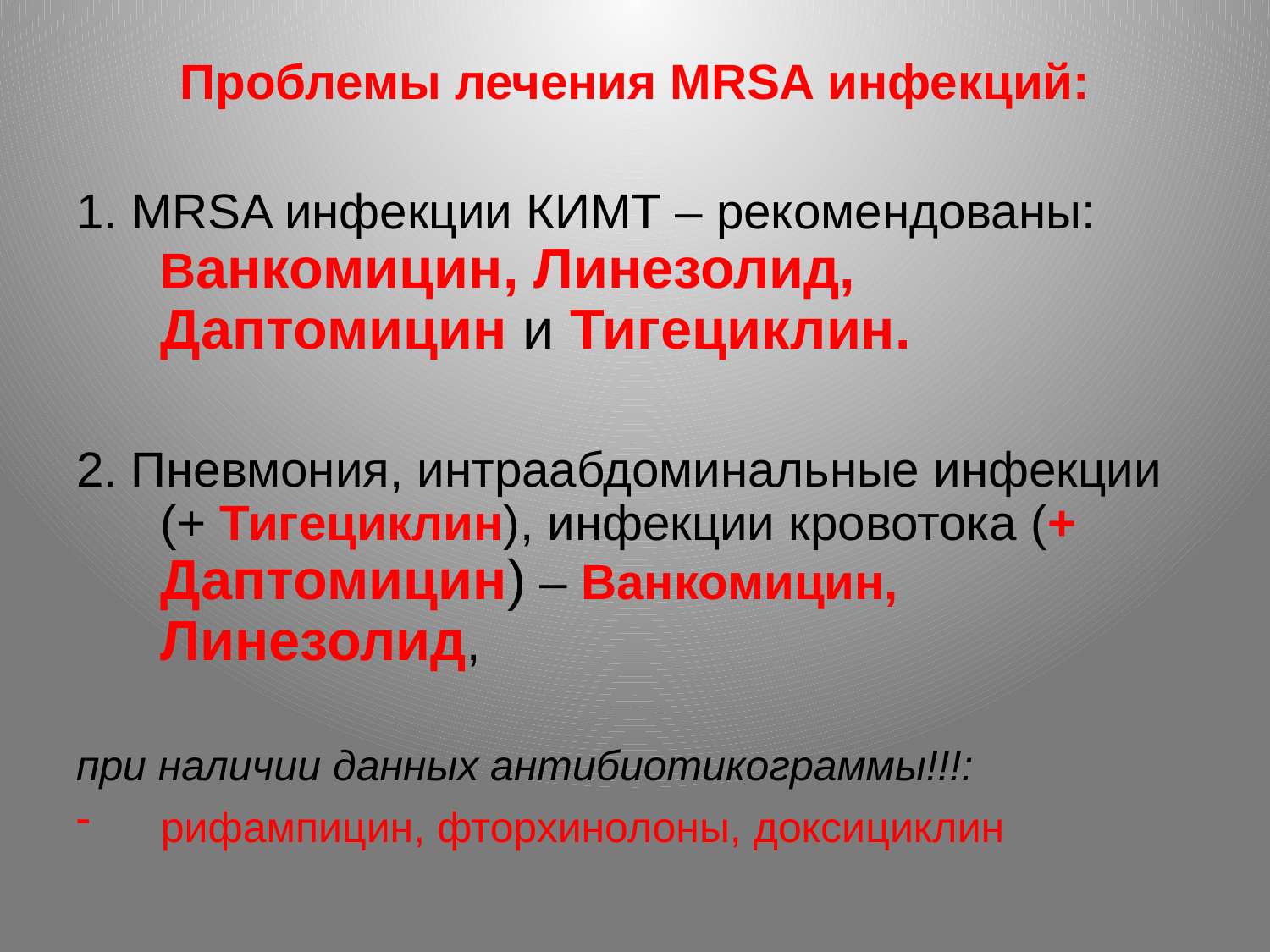

# Проблемы лечения MRSA инфекций:
1. MRSA инфекции КИМТ – рекомендованы: Ванкомицин, Линезолид, Даптомицин и Тигециклин.

2. Пневмония, интраабдоминальные инфекции (+ Тигециклин), инфекции кровотока (+ Даптомицин) – Ванкомицин, Линезолид,

при наличии данных антибиотикограммы!!!:
рифампицин, фторхинолоны, доксициклин